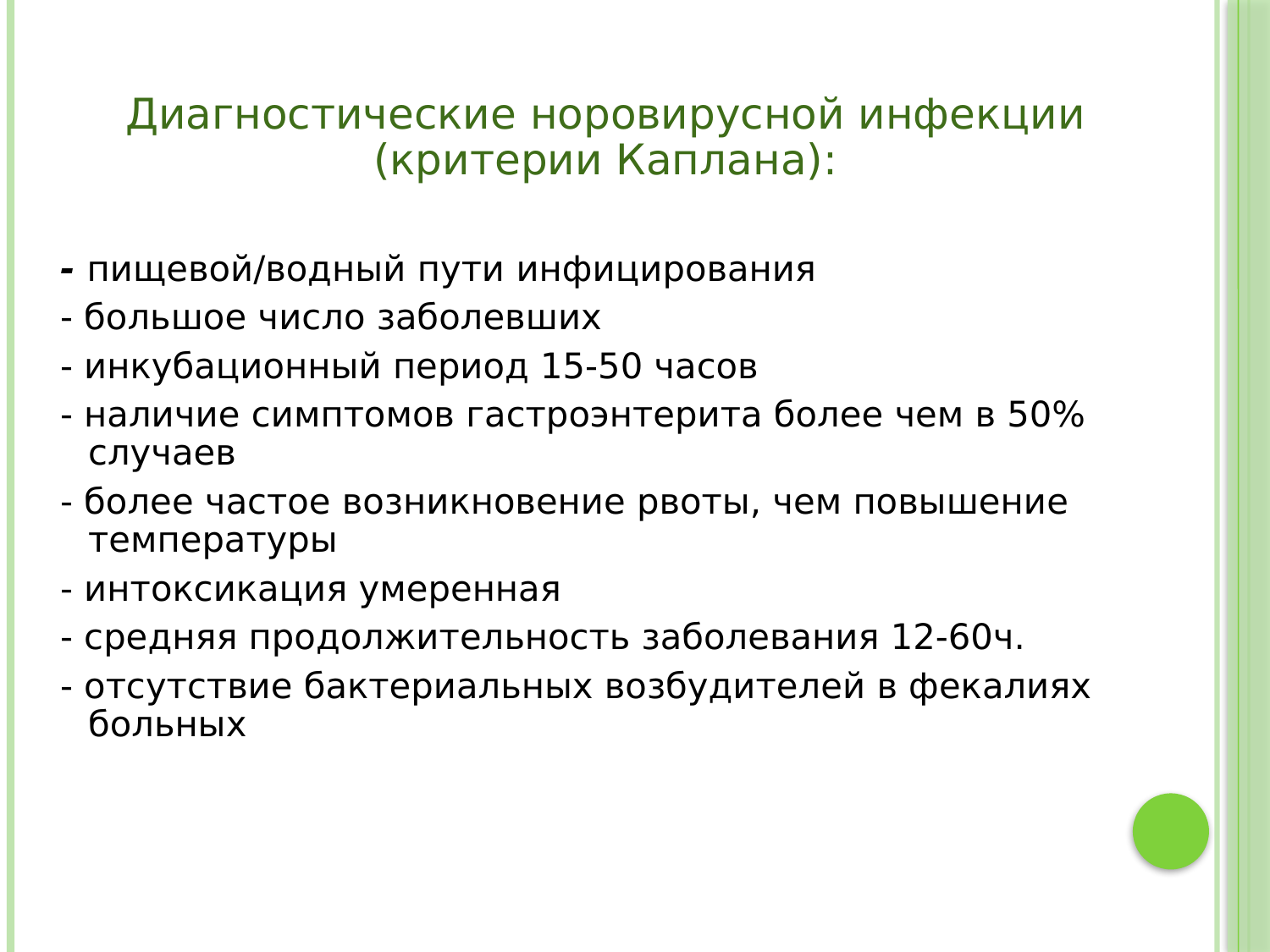

Диагностические норовирусной инфекции (критерии Каплана):

 - пищевой/водный пути инфицирования
 - большое число заболевших
 - инкубационный период 15-50 часов
 - наличие симптомов гастроэнтерита более чем в 50% случаев
 - более частое возникновение рвоты, чем повышение температуры
 - интоксикация умеренная
 - средняя продолжительность заболевания 12-60ч.
 - отсутствие бактериальных возбудителей в фекалиях больных